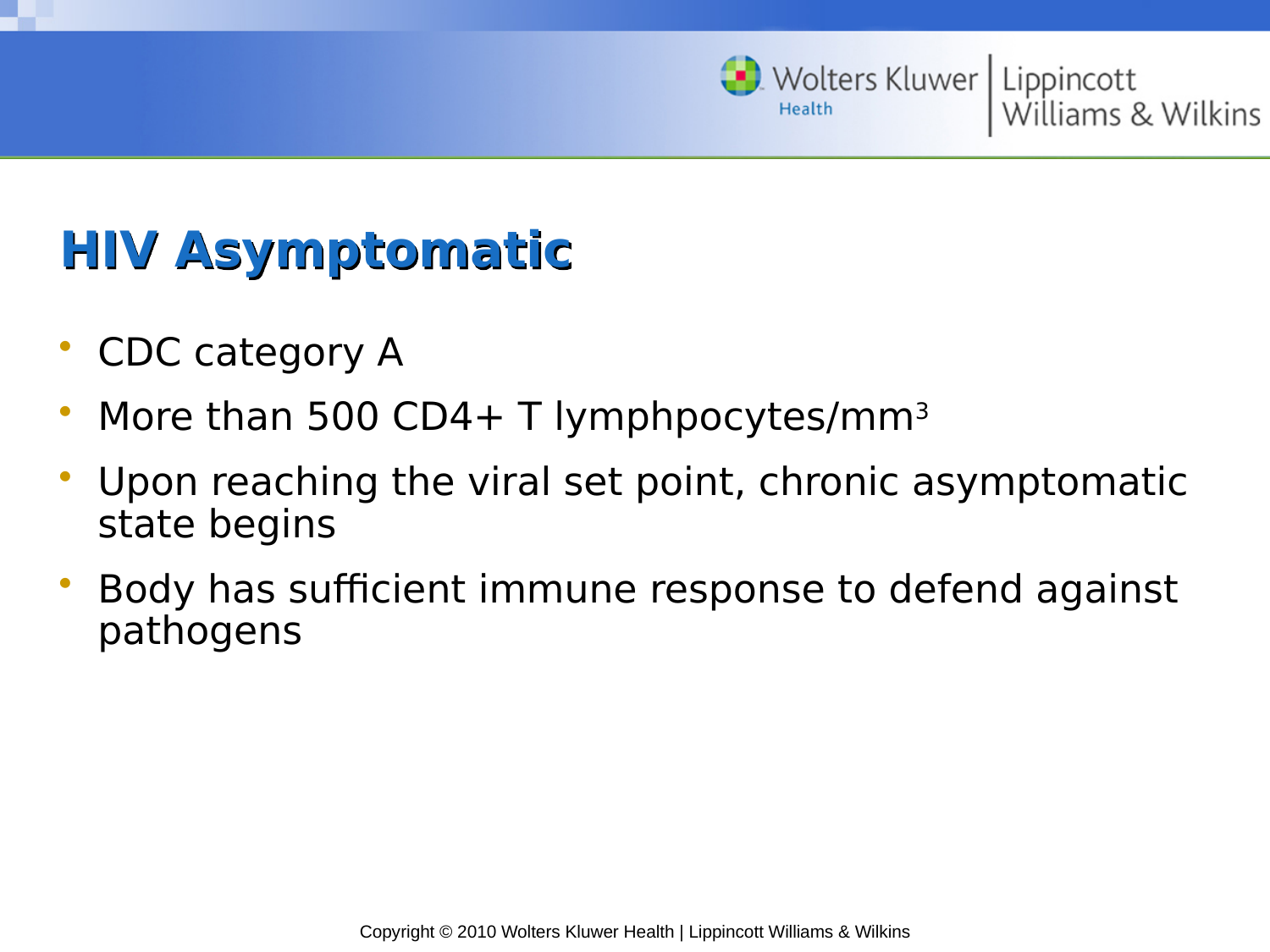

# HIV Asymptomatic
CDC category A
More than 500 CD4+ T lymphpocytes/mm3
Upon reaching the viral set point, chronic asymptomatic state begins
Body has sufficient immune response to defend against pathogens